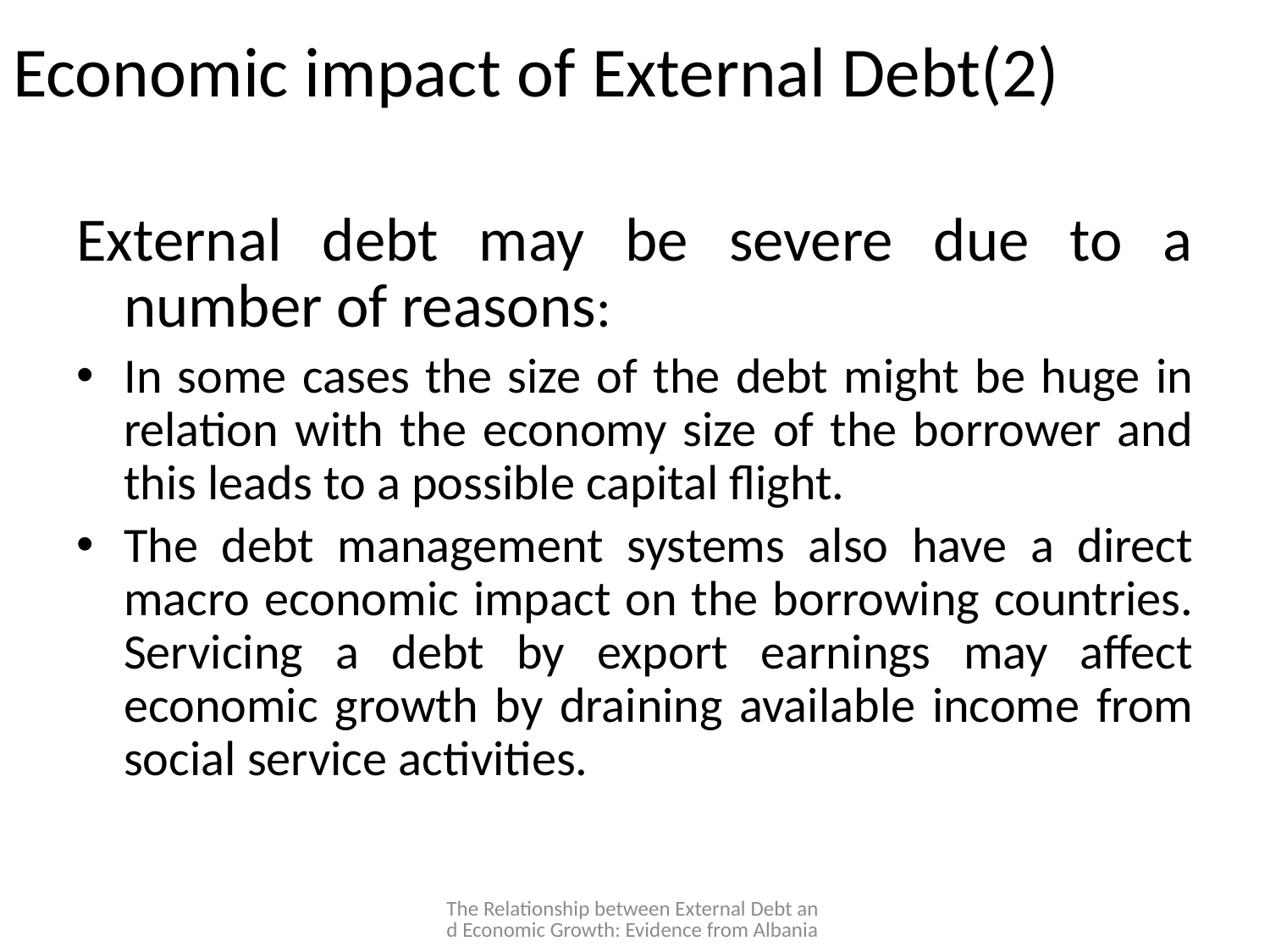

# Economic impact of External Debt(2)
External debt may be severe due to a number of reasons:
In some cases the size of the debt might be huge in relation with the economy size of the borrower and this leads to a possible capital flight.
The debt management systems also have a direct macro economic impact on the borrowing countries. Servicing a debt by export earnings may affect economic growth by draining available income from social service activities.
The Relationship between External Debt and Economic Growth: Evidence from Albania